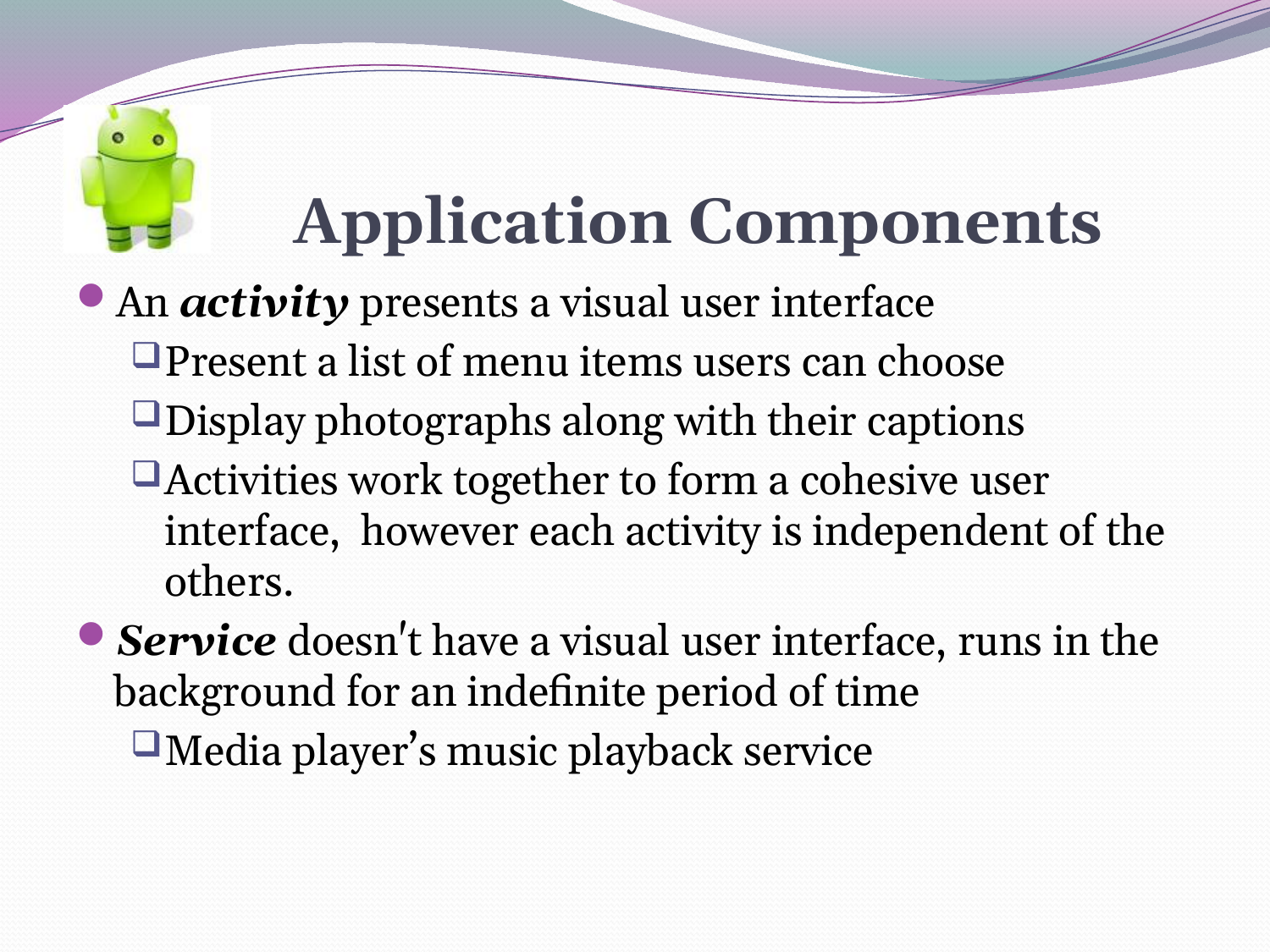

# Application Components
An activity presents a visual user interface
Present a list of menu items users can choose
Display photographs along with their captions
Activities work together to form a cohesive user interface,  however each activity is independent of the others.
Service doesn't have a visual user interface, runs in the background for an indefinite period of time
Media player’s music playback service